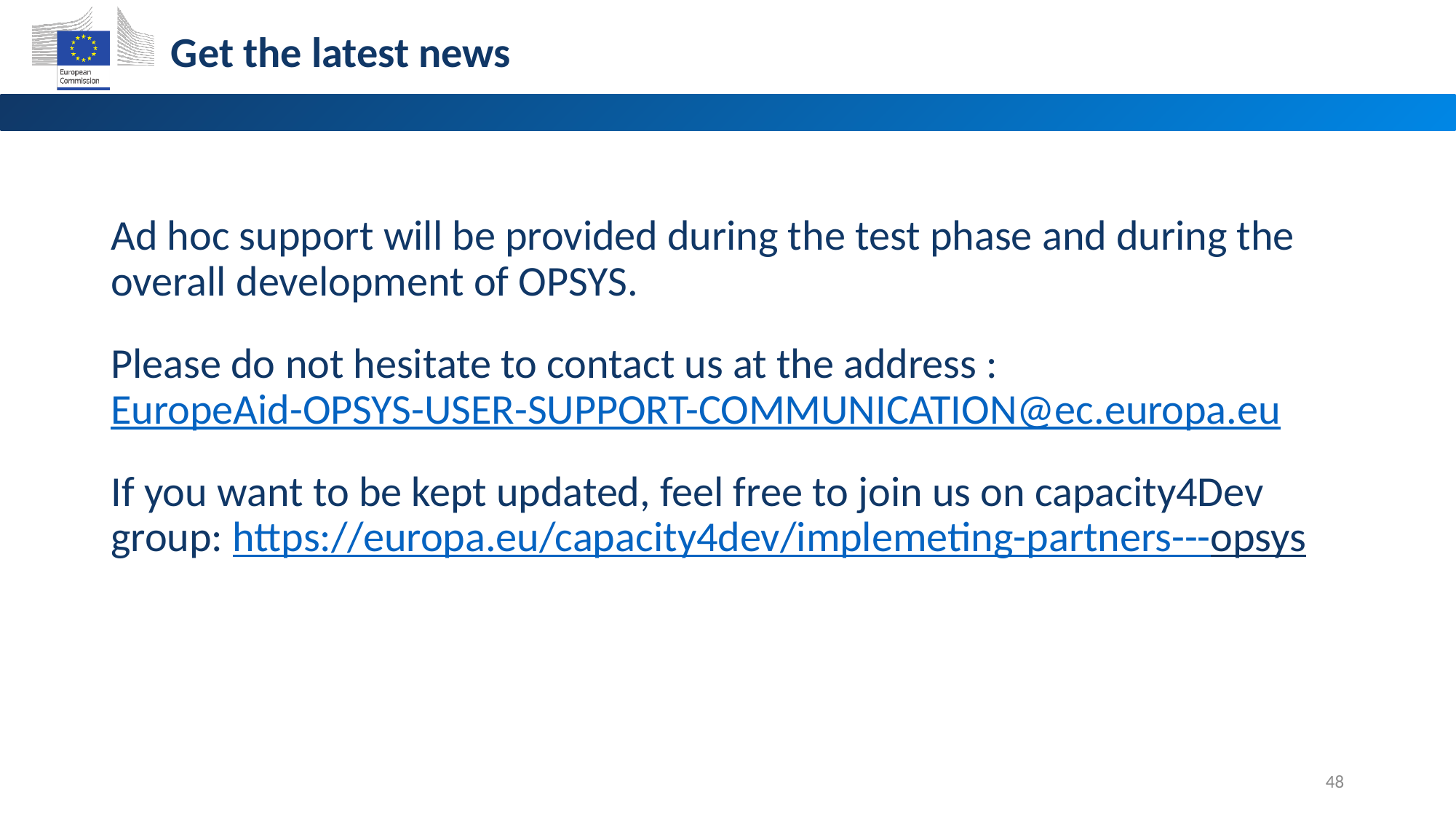

Get the latest news
Ad hoc support will be provided during the test phase and during the overall development of OPSYS.
Please do not hesitate to contact us at the address : EuropeAid-OPSYS-USER-SUPPORT-COMMUNICATION@ec.europa.eu
If you want to be kept updated, feel free to join us on capacity4Dev group: https://europa.eu/capacity4dev/implemeting-partners---opsys
48